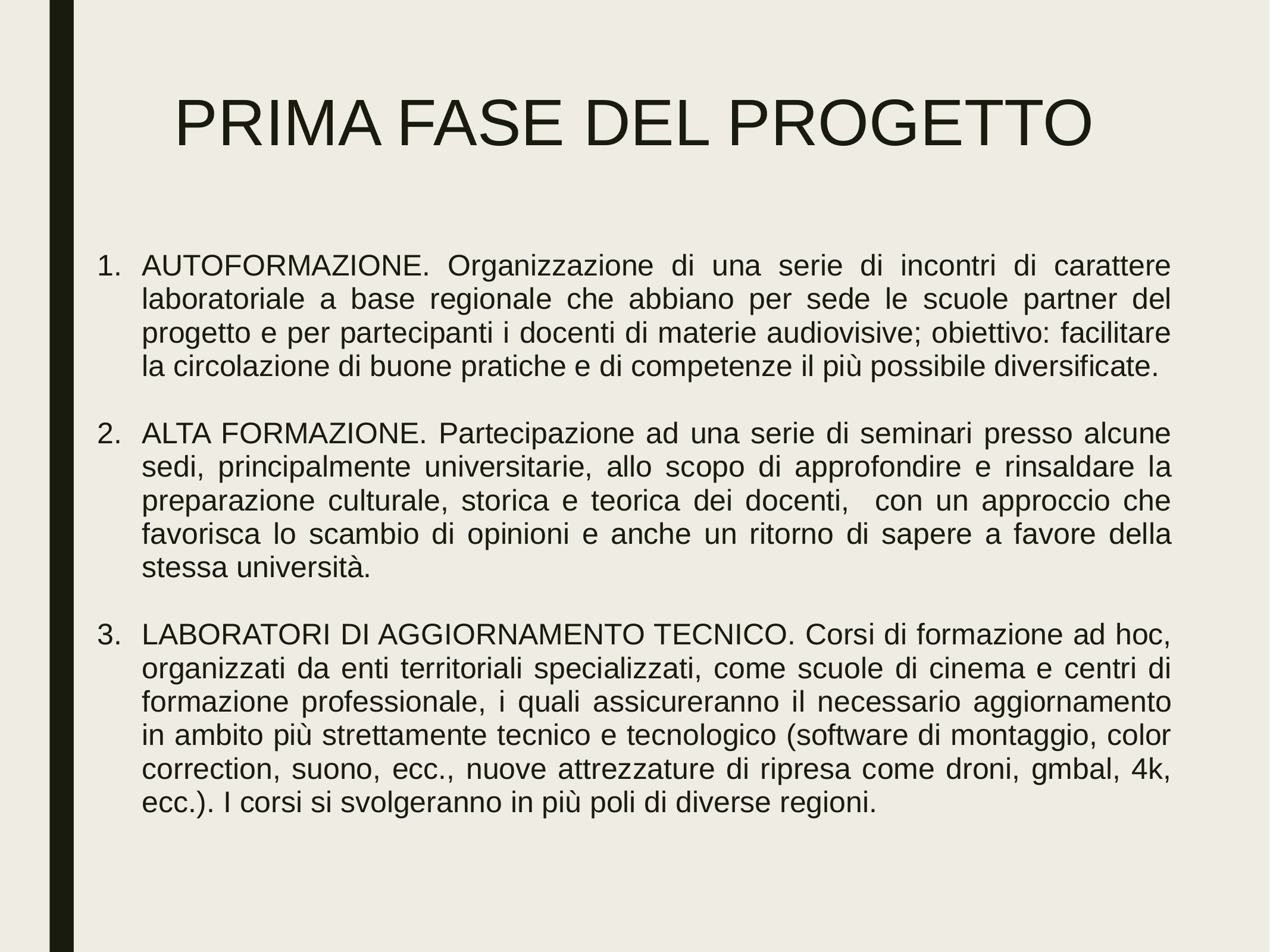

# PRIMA FASE DEL PROGETTO
AUTOFORMAZIONE. Organizzazione di una serie di incontri di carattere laboratoriale a base regionale che abbiano per sede le scuole partner del progetto e per partecipanti i docenti di materie audiovisive; obiettivo: facilitare la circolazione di buone pratiche e di competenze il più possibile diversificate.
ALTA FORMAZIONE. Partecipazione ad una serie di seminari presso alcune sedi, principalmente universitarie, allo scopo di approfondire e rinsaldare la preparazione culturale, storica e teorica dei docenti,  con un approccio che favorisca lo scambio di opinioni e anche un ritorno di sapere a favore della stessa università.
LABORATORI DI AGGIORNAMENTO TECNICO. Corsi di formazione ad hoc, organizzati da enti territoriali specializzati, come scuole di cinema e centri di formazione professionale, i quali assicureranno il necessario aggiornamento in ambito più strettamente tecnico e tecnologico (software di montaggio, color correction, suono, ecc., nuove attrezzature di ripresa come droni, gmbal, 4k, ecc.). I corsi si svolgeranno in più poli di diverse regioni.